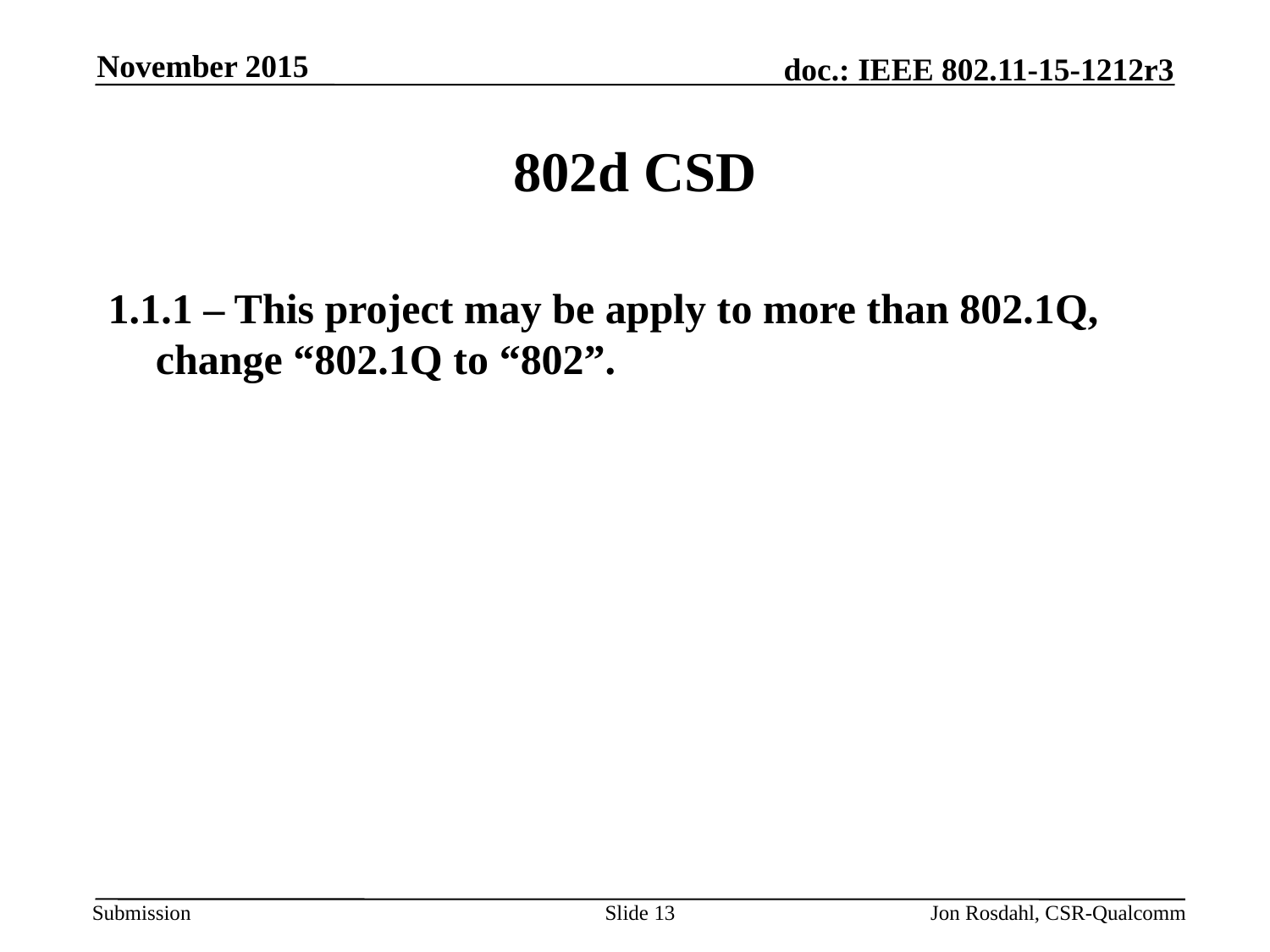

November 2015
# 802d CSD
1.1.1 – This project may be apply to more than 802.1Q, change “802.1Q to “802”.
Slide 13
Jon Rosdahl, CSR-Qualcomm